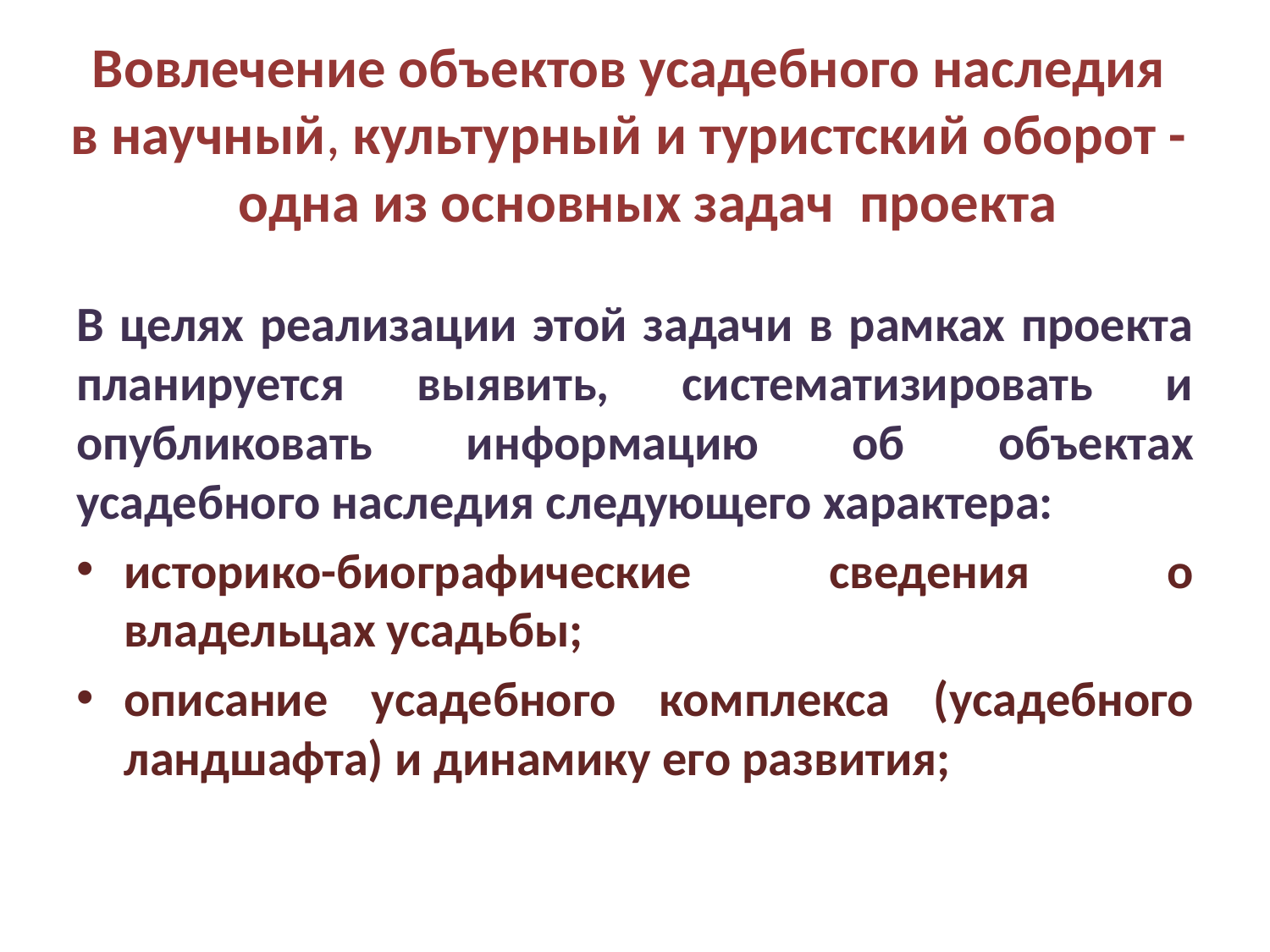

# Вовлечение объектов усадебного наследия в научный, культурный и туристский оборот - одна из основных задач  проекта
В целях реализации этой задачи в рамках проекта планируется выявить, систематизировать и опубликовать информацию об объектах усадебного наследия следующего характера:
историко-биографические сведения о владельцах усадьбы;
описание усадебного комплекса (усадебного ландшафта) и динамику его развития;